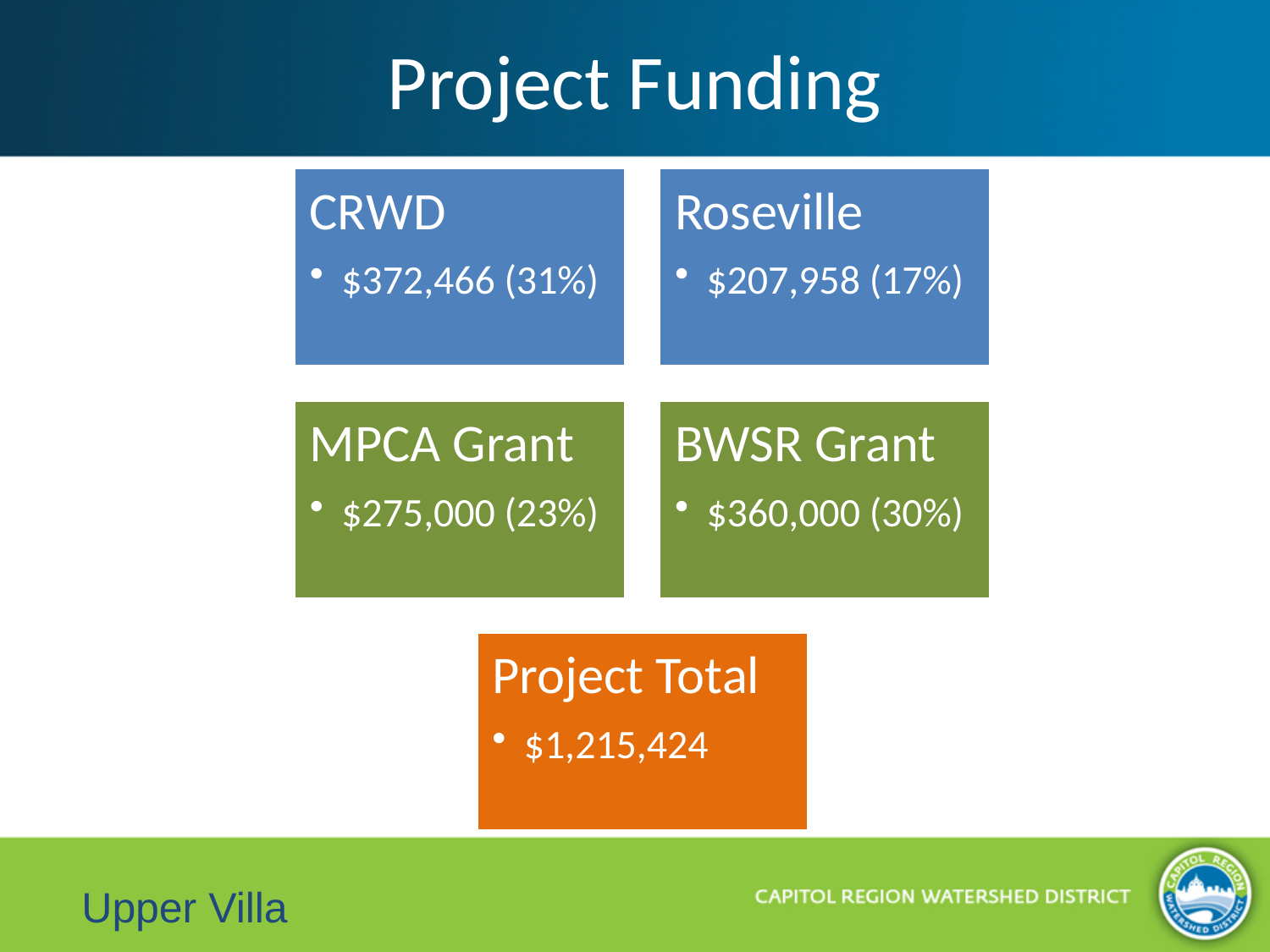

# Project Funding
CRWD
$372,466 (31%)
Roseville
$207,958 (17%)
MPCA Grant
$275,000 (23%)
BWSR Grant
$360,000 (30%)
Project Total
$1,215,424
Upper Villa